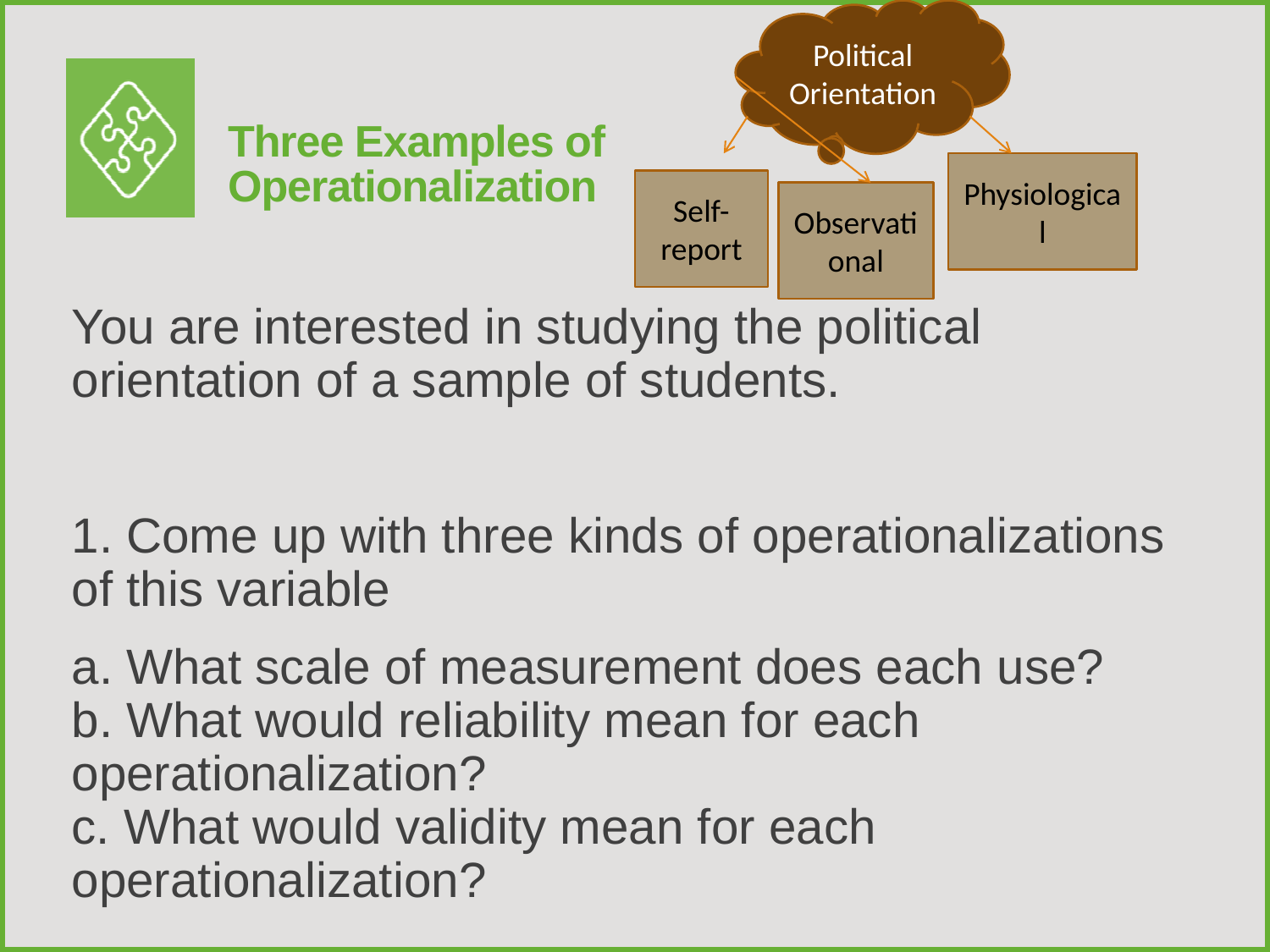

Political Orientation
Physiological
Self-report
Observational
# Three Examples of Operationalization
You are interested in studying the political orientation of a sample of students.

1. Come up with three kinds of operationalizations of this variable
a. What scale of measurement does each use?
b. What would reliability mean for each operationalization?
c. What would validity mean for each operationalization?